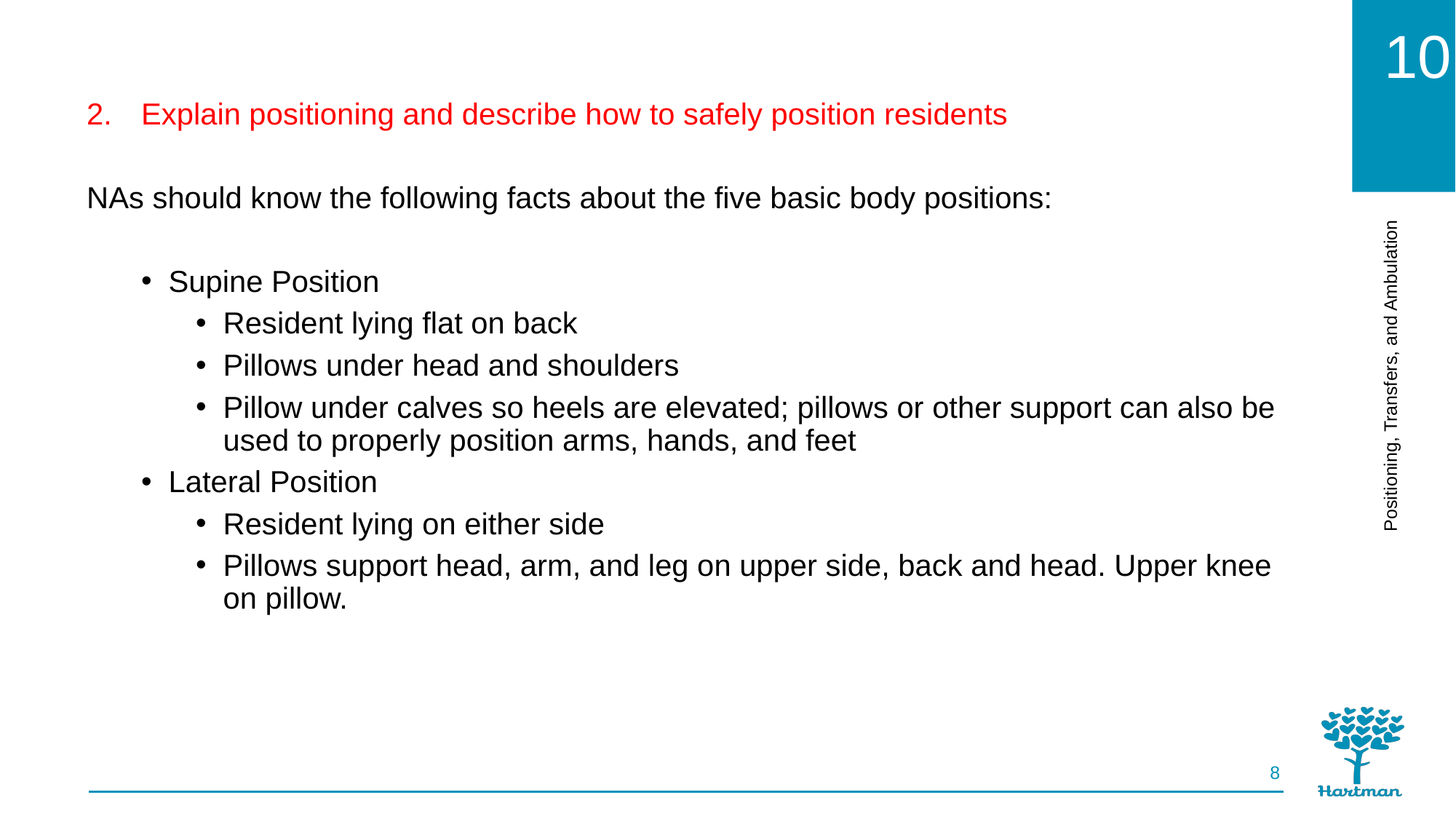

Explain positioning and describe how to safely position residents

NAs should know the following facts about the five basic body positions:

Supine Position
Resident lying flat on back
Pillows under head and shoulders
Pillow under calves so heels are elevated; pillows or other support can also be used to properly position arms, hands, and feet
Lateral Position
Resident lying on either side
Pillows support head, arm, and leg on upper side, back and head. Upper knee on pillow.

8